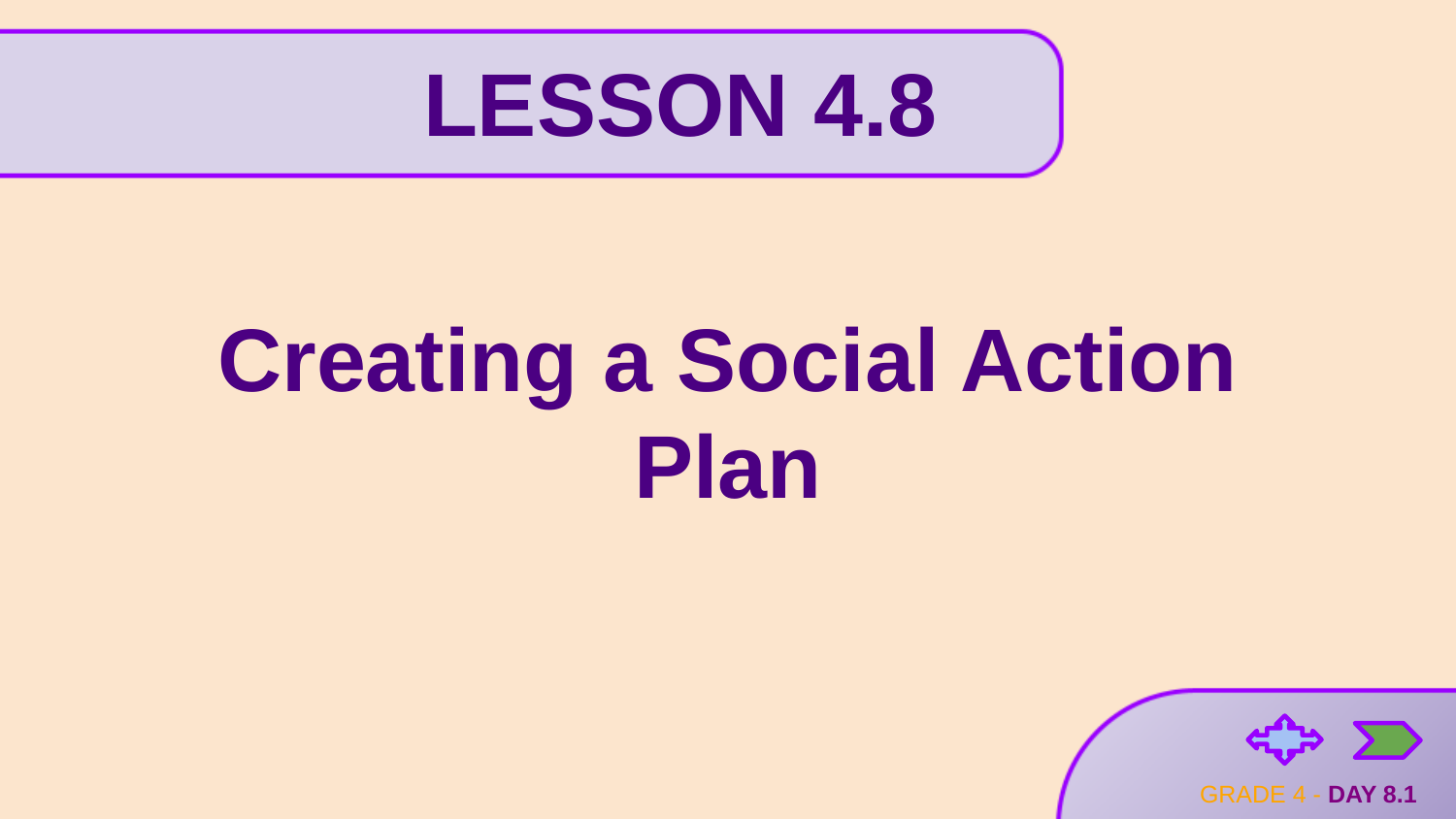

LESSON 4.8
# Creating a Social Action Plan

GRADE 4 - DAY 8.1